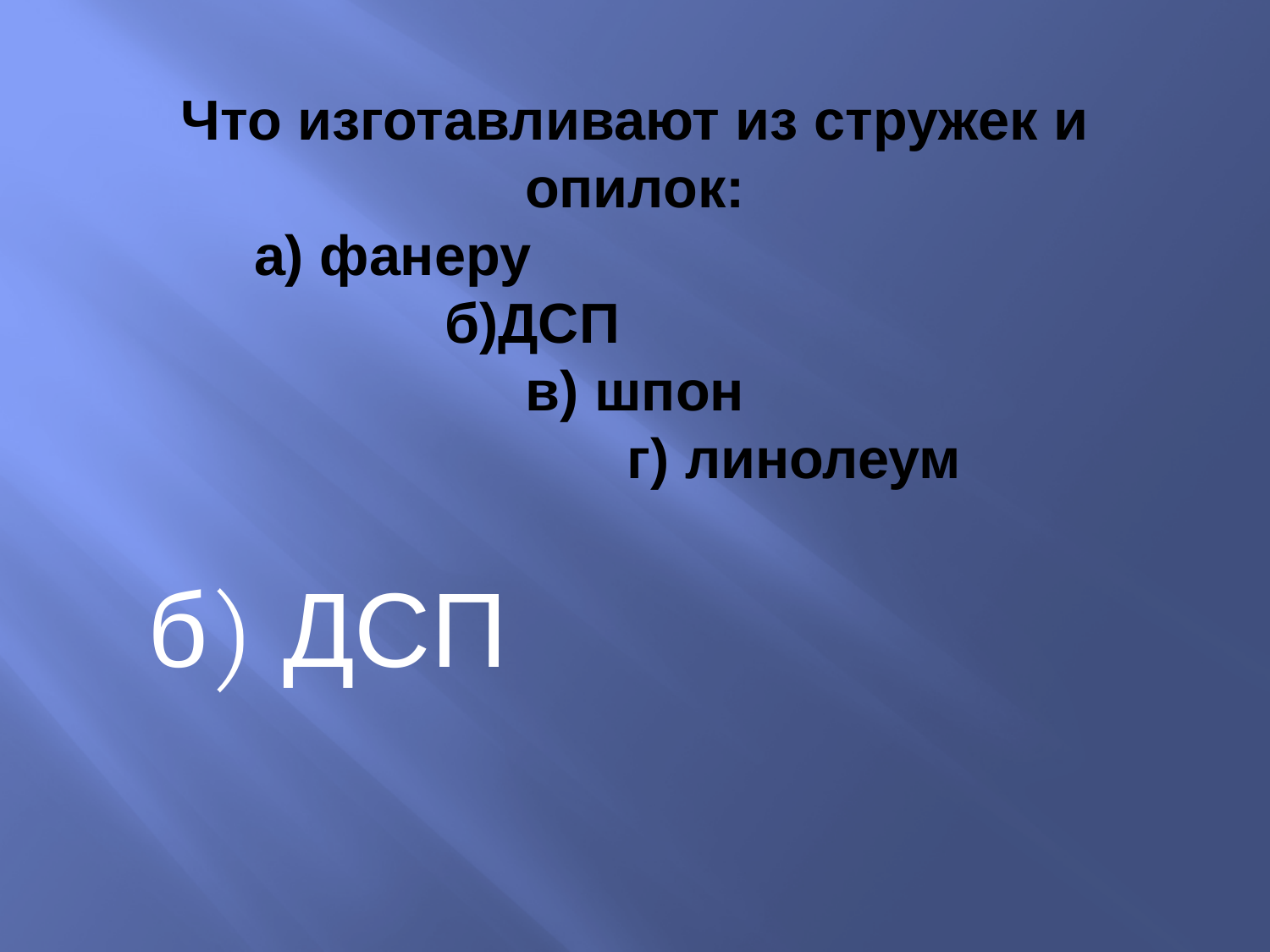

# Что изготавливают из стружек и опилок: а) фанеру б)ДСП в) шпон г) линолеум
  б) ДСП